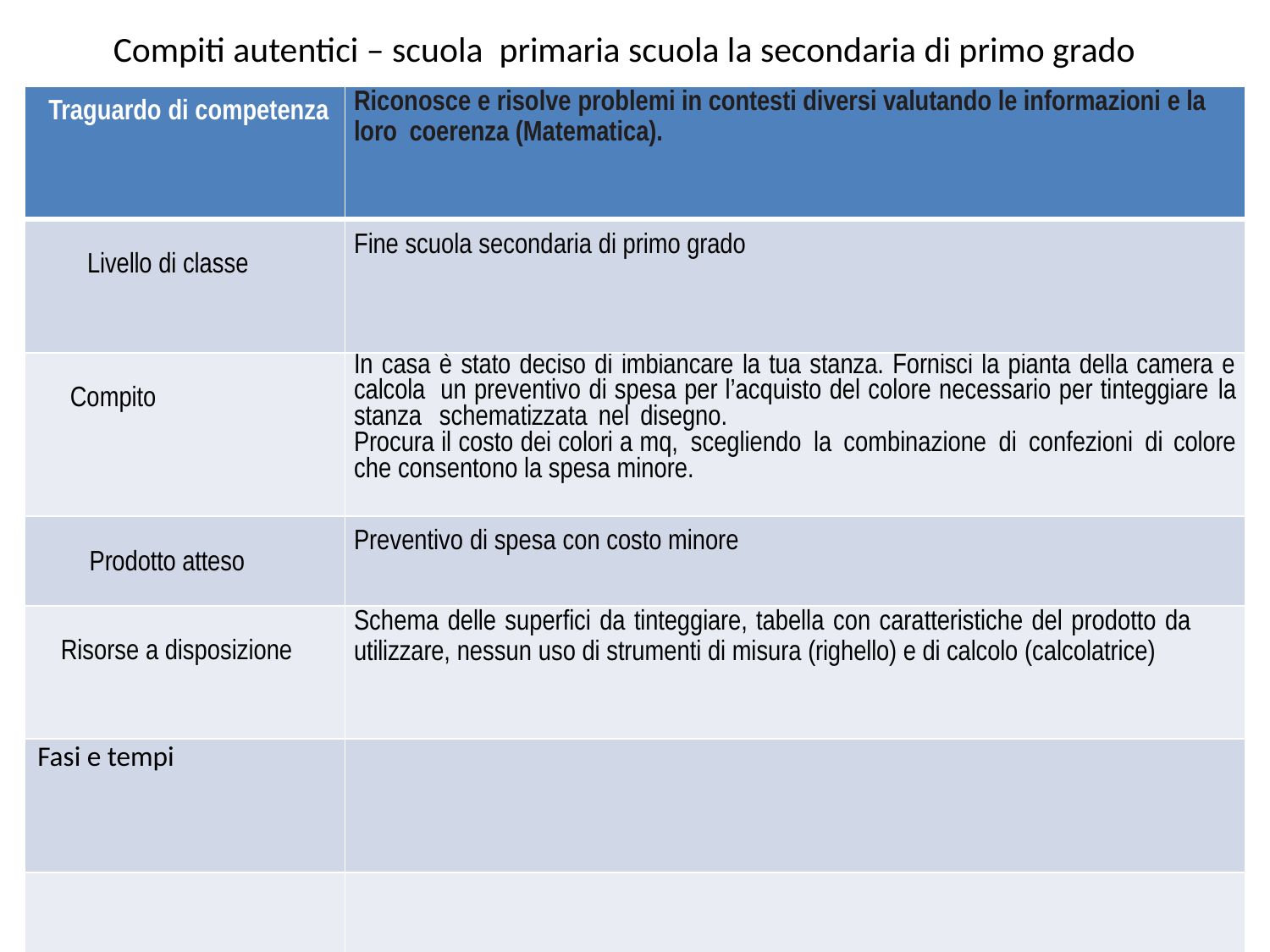

# Compiti autentici – scuola  primaria scuola la secondaria di primo grado
| Traguardo di competenza | Riconosce e risolve problemi in contesti diversi valutando le informazioni e la loro coerenza (Matematica). |
| --- | --- |
| Livello di classe | Fine scuola secondaria di primo grado |
| Compito | In casa è stato deciso di imbiancare la tua stanza. Fornisci la pianta della camera e calcola un preventivo di spesa per l’acquisto del colore necessario per tinteggiare la stanza schematizzata nel disegno. Procura il costo dei colori a mq, scegliendo la combinazione di confezioni di colore che consentono la spesa minore. |
| Prodotto atteso | Preventivo di spesa con costo minore |
| Risorse a disposizione | Schema delle superfici da tinteggiare, tabella con caratteristiche del prodotto da utilizzare, nessun uso di strumenti di misura (righello) e di calcolo (calcolatrice) |
| Fasi e tempi |  |
|  |  |